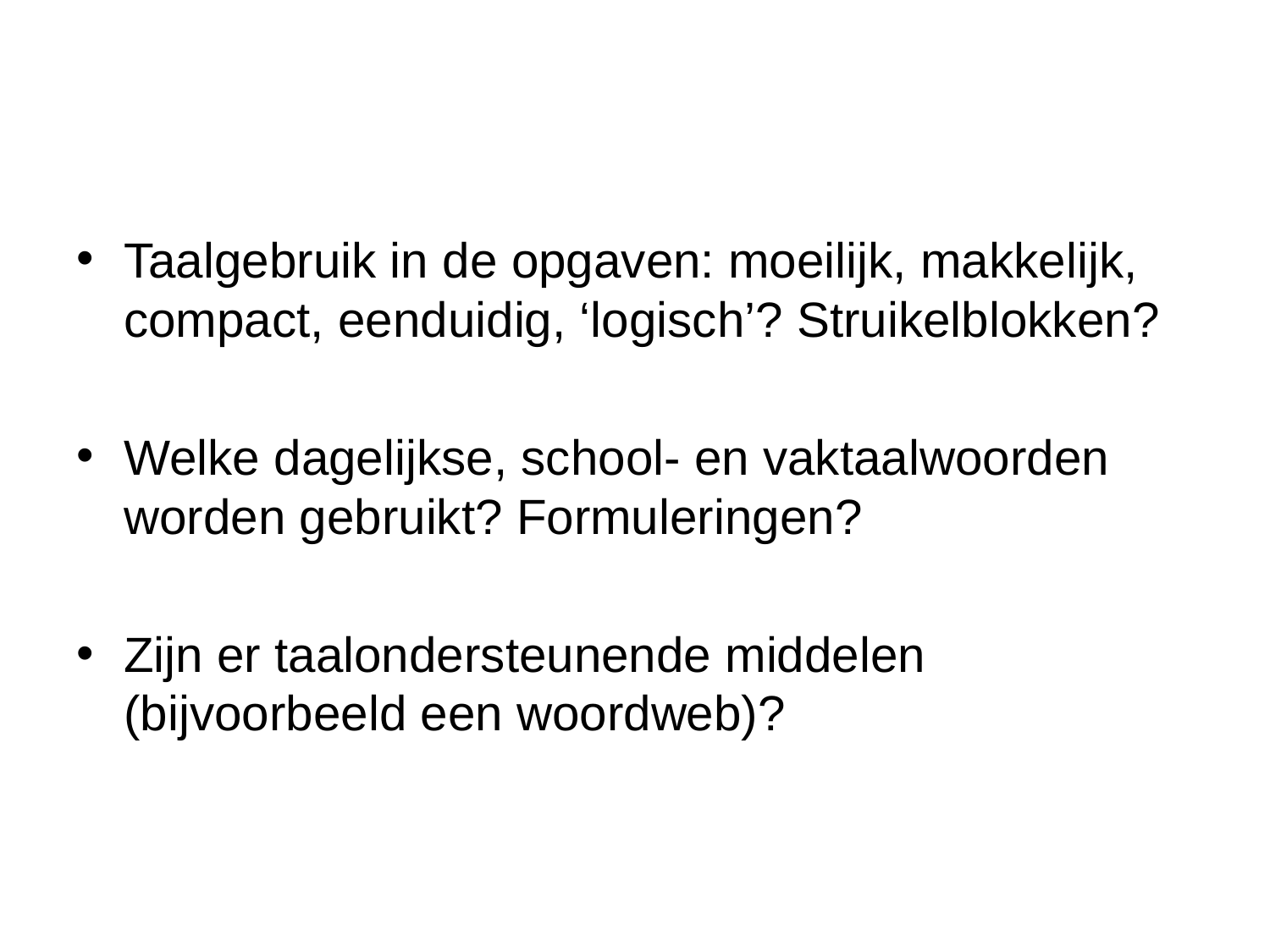

# Verken de taal in de eigen rekenmethode: kies een rekenopgave
Taalgebruik in de opgaven: moeilijk, makkelijk, compact, eenduidig, ‘logisch’? Struikelblokken?

Welke dagelijkse, school- en vaktaalwoorden worden gebruikt? Formuleringen?

Zijn er taalondersteunende middelen (bijvoorbeeld een woordweb)?